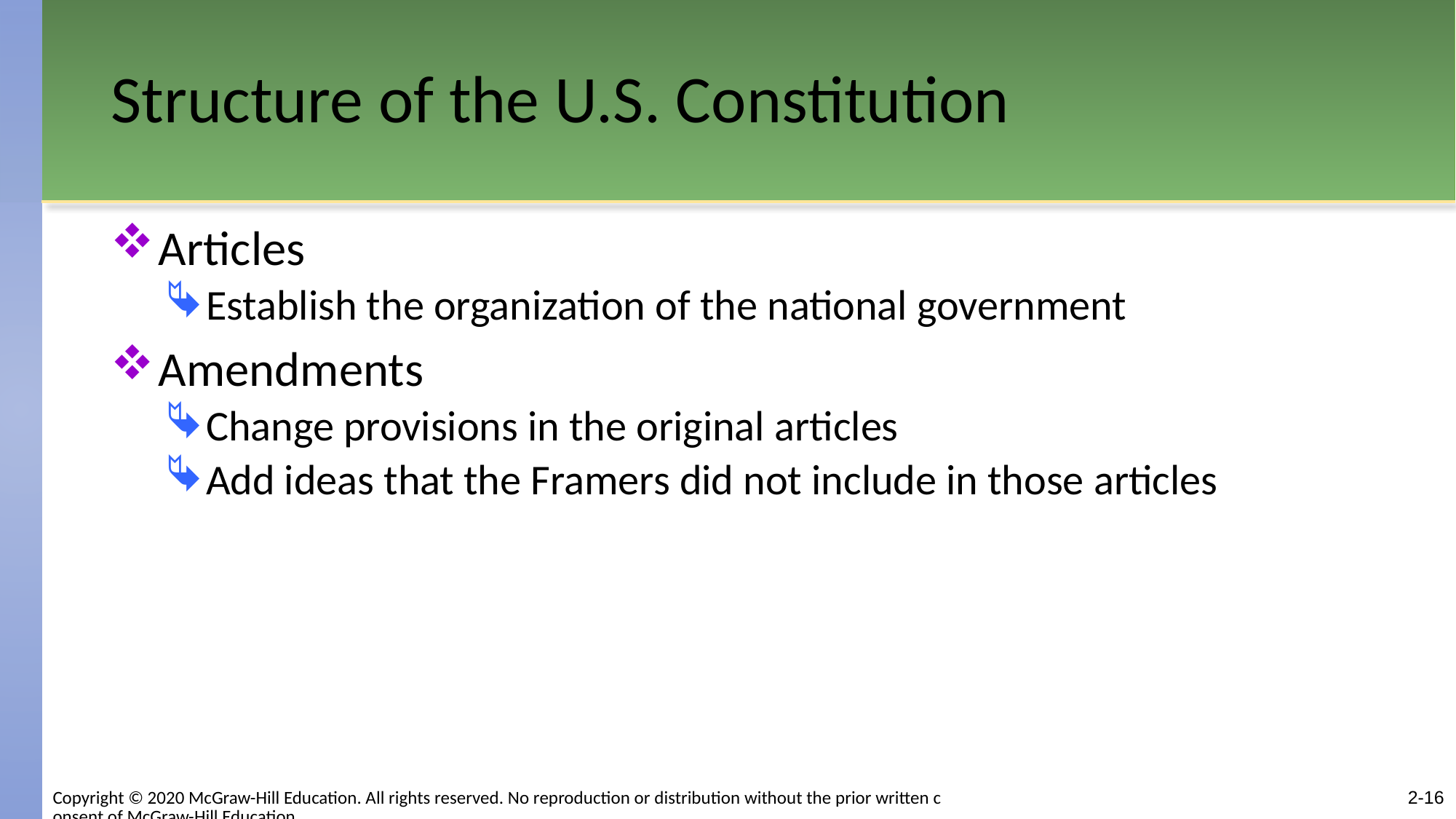

# Structure of the U.S. Constitution
Articles
Establish the organization of the national government
Amendments
Change provisions in the original articles
Add ideas that the Framers did not include in those articles
2-16
Copyright © 2020 McGraw-Hill Education. All rights reserved. No reproduction or distribution without the prior written consent of McGraw-Hill Education.